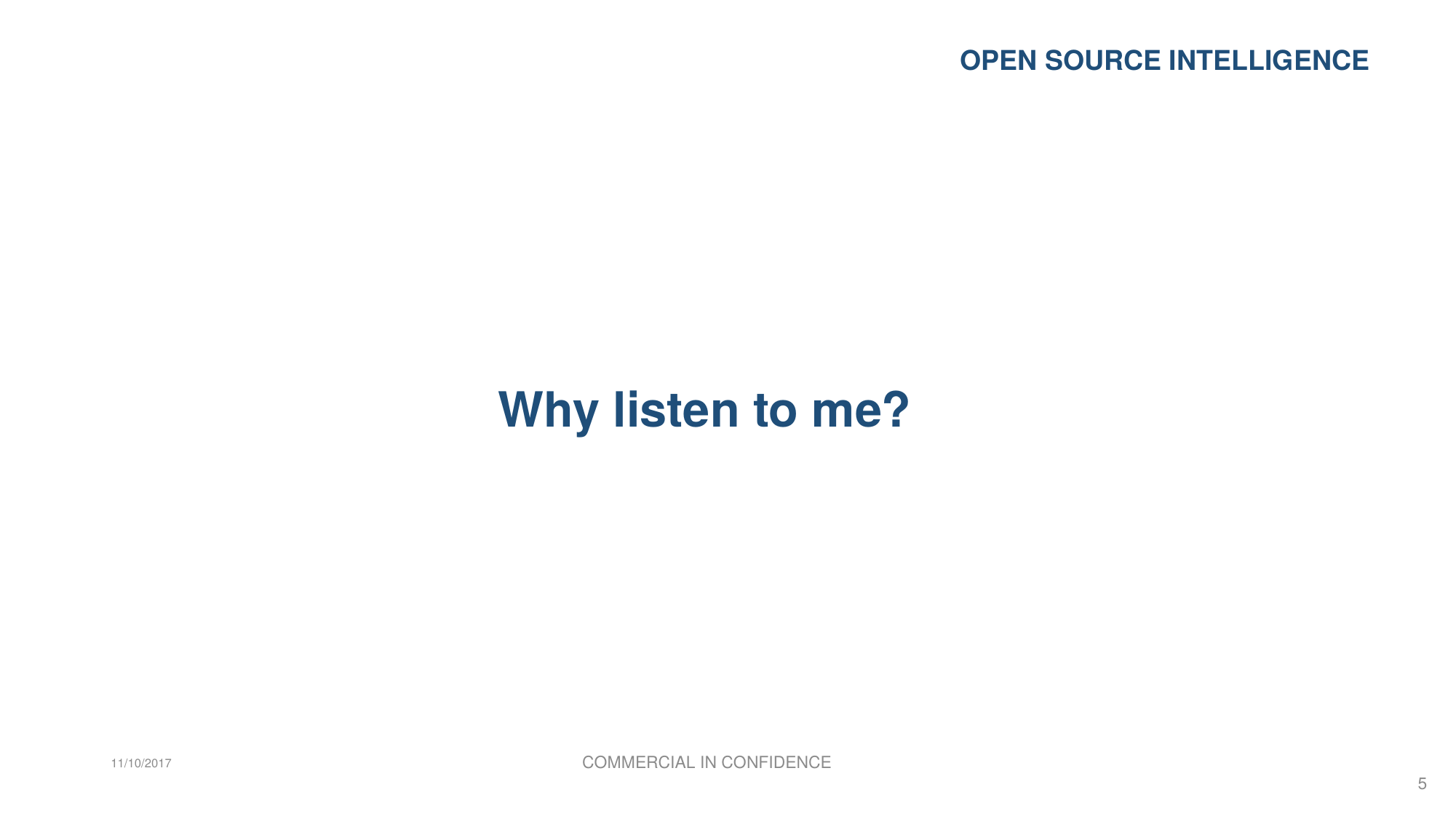

Open source INTELLIGENCE
# Why listen to me?
COMMERCIAL IN CONFIDENCE
11/10/2017
5